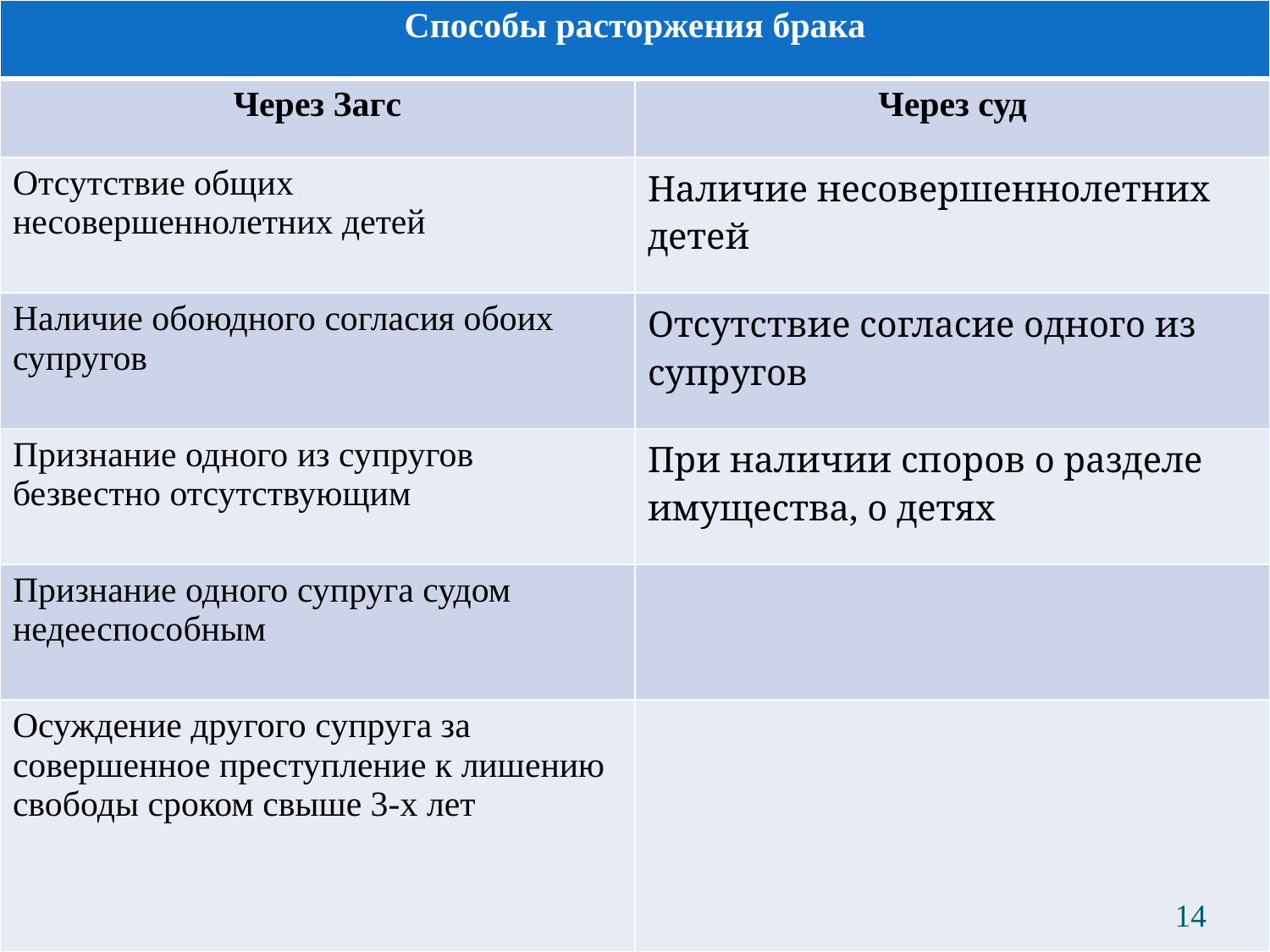

| Способы расторжения брака |  |
| --- | --- |
| Через Загс | Через суд |
| Отсутствие общих несовершеннолетних детей | Наличие несовершеннолетних детей |
| Наличие обоюдного согласия обоих супругов | Отсутствие согласие одного из супругов |
| Признание одного из супругов безвестно отсутствующим | При наличии споров о разделе имущества, о детях |
| Признание одного супруга судом недееспособным |  |
| Осуждение другого супруга за совершенное преступление к лишению свободы сроком свыше 3-х лет |  |

14